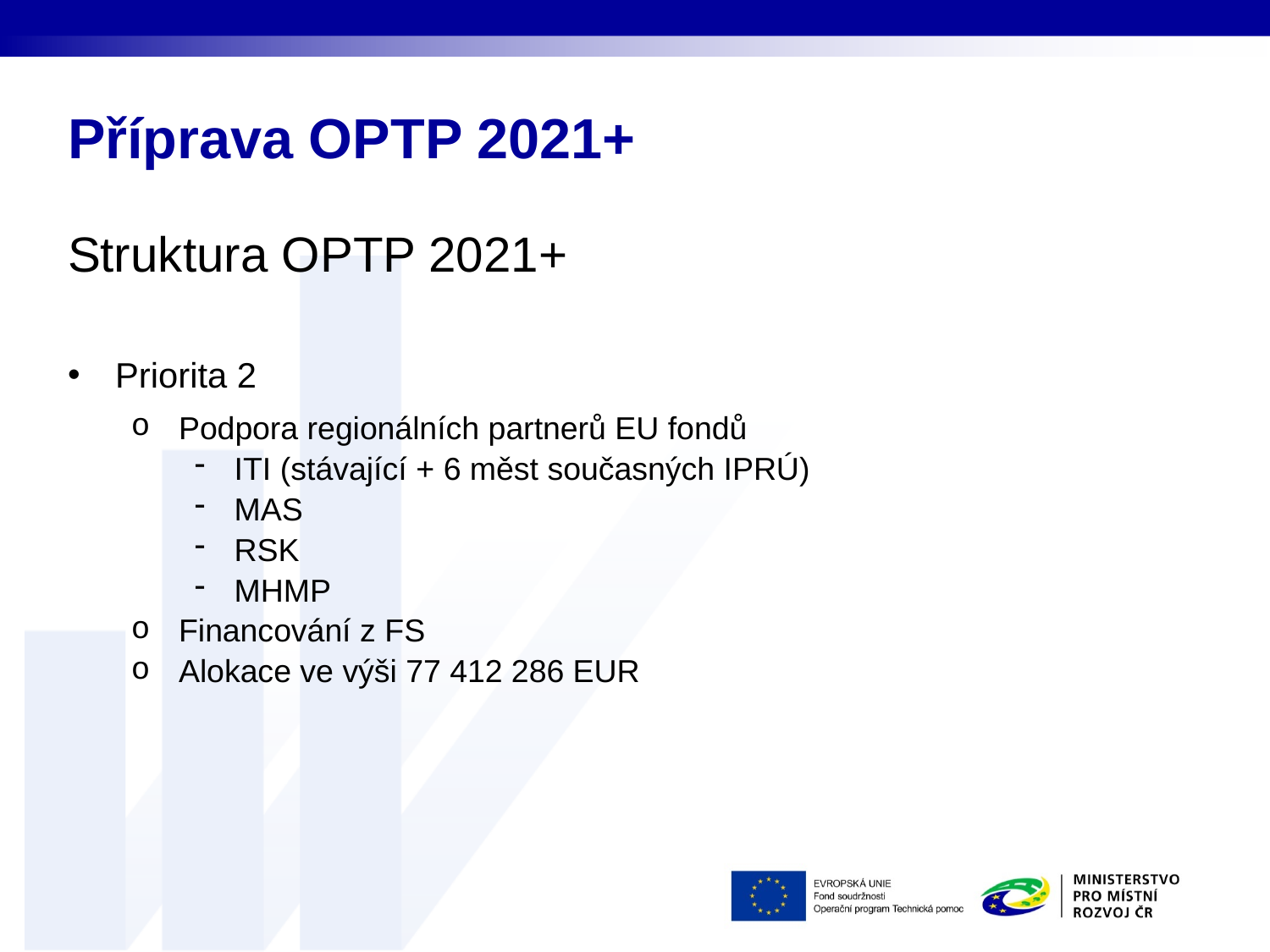

# Příprava OPTP 2021+
Struktura OPTP 2021+

Priorita 2
Podpora regionálních partnerů EU fondů
ITI (stávající + 6 měst současných IPRÚ)
MAS
RSK
MHMP
Financování z FS
Alokace ve výši 77 412 286 EUR